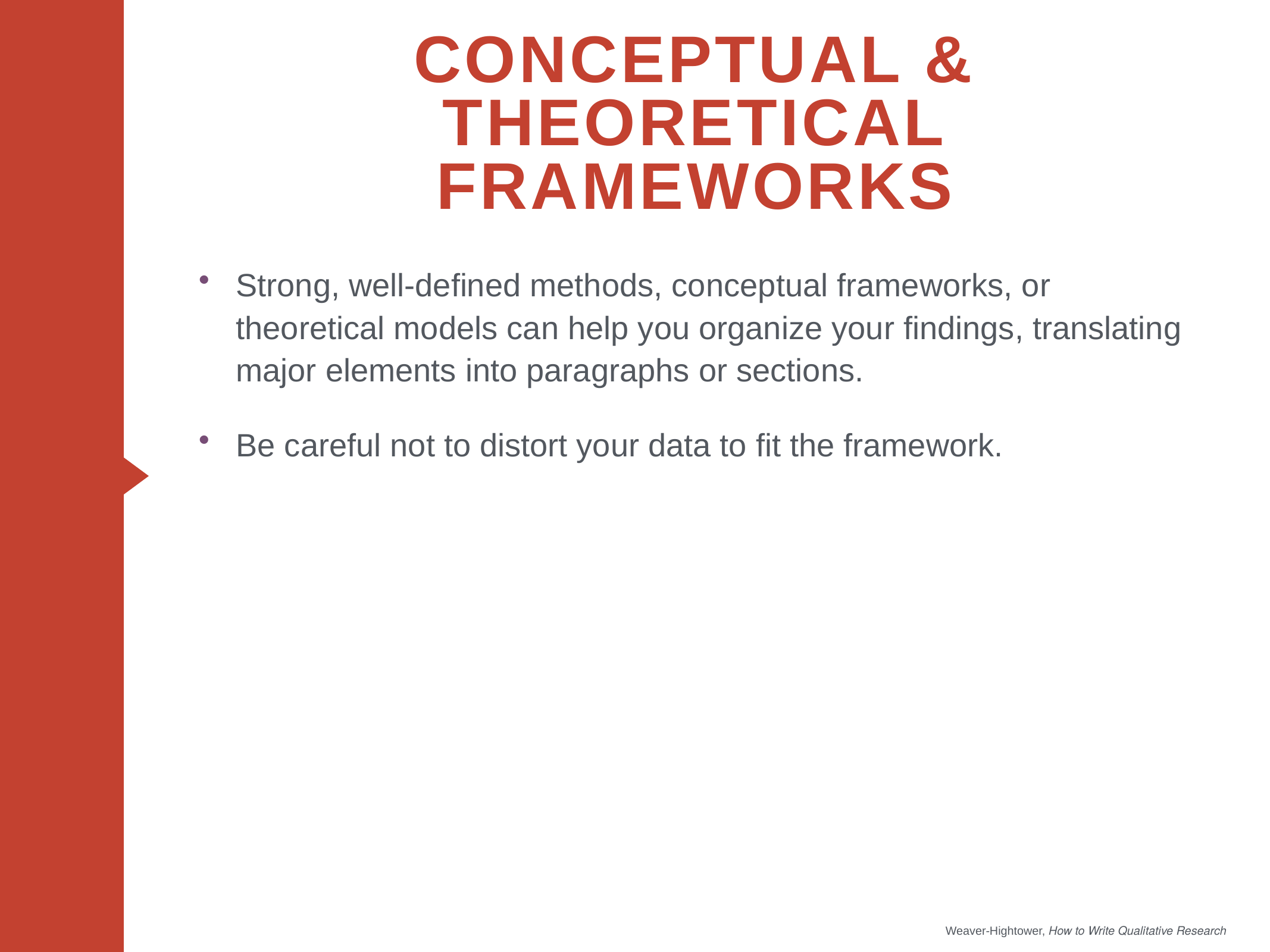

# Conceptual & Theoretical frameworks
Strong, well-defined methods, conceptual frameworks, or theoretical models can help you organize your findings, translating major elements into paragraphs or sections.
Be careful not to distort your data to fit the framework.